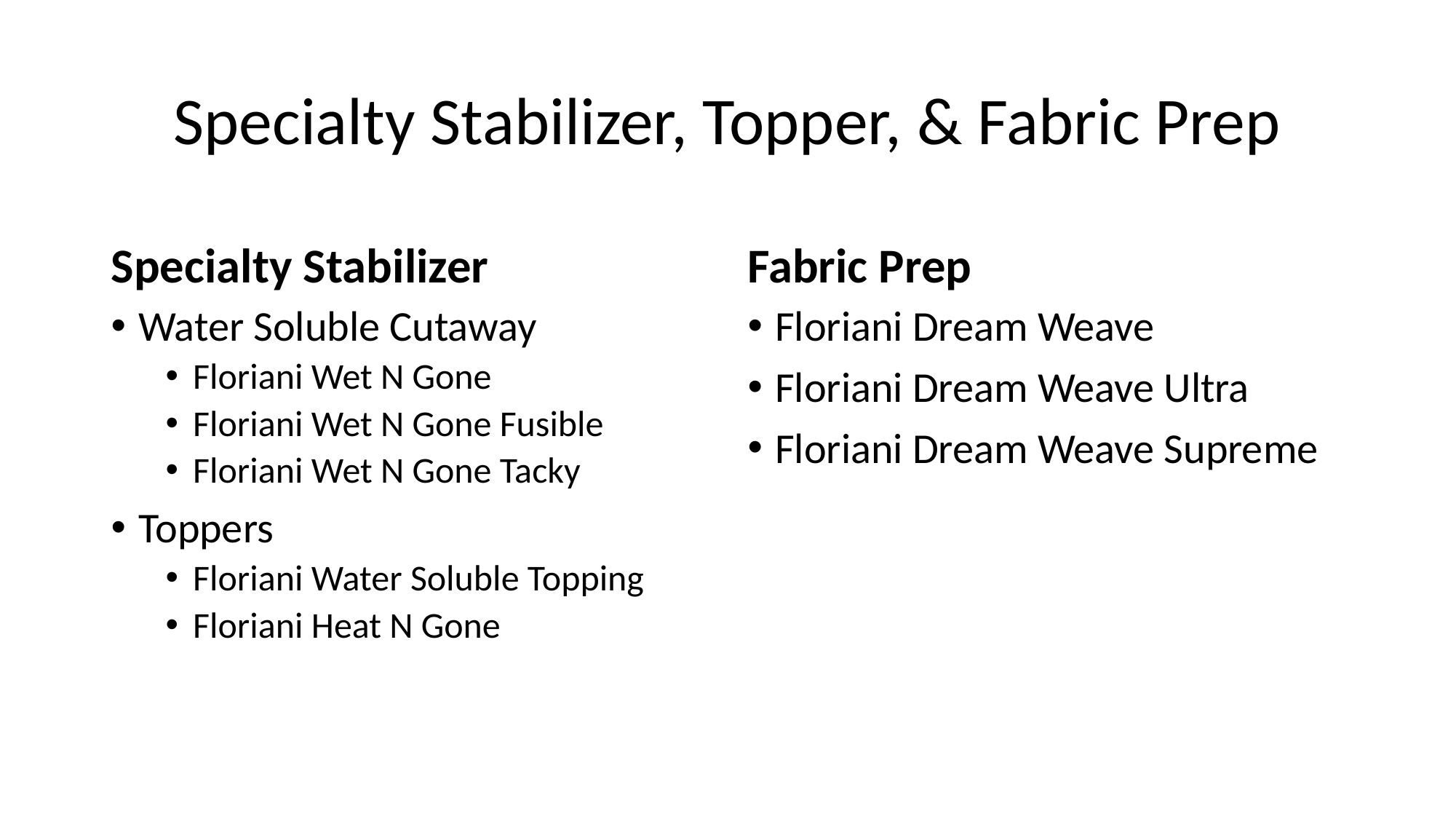

# Specialty Stabilizer, Topper, & Fabric Prep
Specialty Stabilizer
Fabric Prep
Water Soluble Cutaway
Floriani Wet N Gone
Floriani Wet N Gone Fusible
Floriani Wet N Gone Tacky
Toppers
Floriani Water Soluble Topping
Floriani Heat N Gone

Floriani Dream Weave
Floriani Dream Weave Ultra
Floriani Dream Weave Supreme